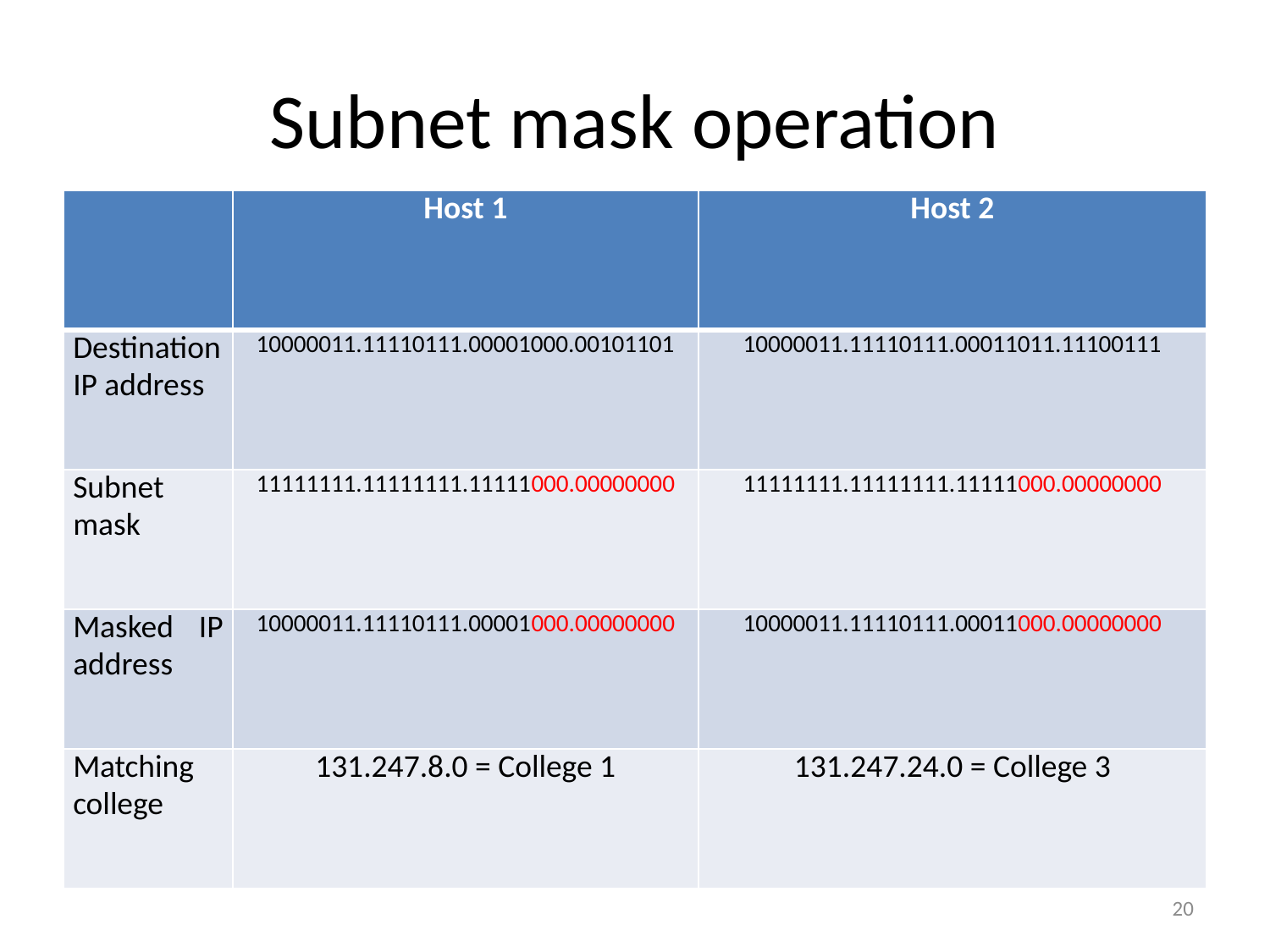

# Subnet mask operation
|  | Host 1 | Host 2 |
| --- | --- | --- |
| Destination IP address | 10000011.11110111.00001000.00101101 | 10000011.11110111.00011011.11100111 |
| Subnet mask | 11111111.11111111.11111000.00000000 | 11111111.11111111.11111000.00000000 |
| Masked IP address | 10000011.11110111.00001000.00000000 | 10000011.11110111.00011000.00000000 |
| Matching college | 131.247.8.0 = College 1 | 131.247.24.0 = College 3 |
20